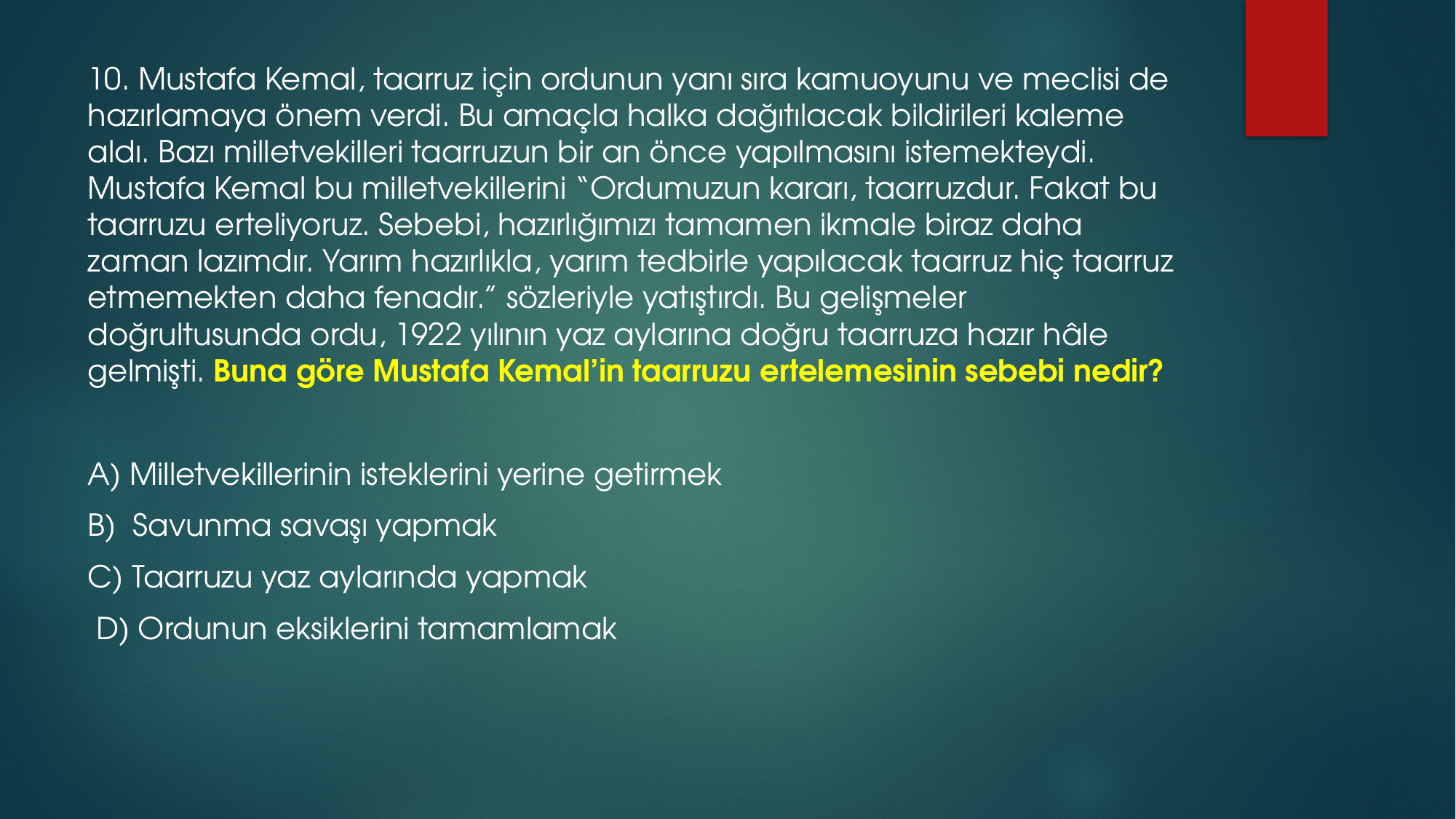

10. Mustafa Kemal, taarruz için ordunun yanı sıra kamuoyunu ve meclisi de hazırlamaya önem verdi. Bu amaçla halka dağıtılacak bildirileri kaleme aldı. Bazı milletvekilleri taarruzun bir an önce yapılmasını istemekteydi. Mustafa Kemal bu milletvekillerini “Ordumuzun kararı, taarruzdur. Fakat bu taarruzu erteliyoruz. Sebebi, hazırlığımızı tamamen ikmale biraz daha zaman lazımdır. Yarım hazırlıkla, yarım tedbirle yapılacak taarruz hiç taarruz etmemekten daha fenadır.” sözleriyle yatıştırdı. Bu gelişmeler doğrultusunda ordu, 1922 yılının yaz aylarına doğru taarruza hazır hâle gelmişti. Buna göre Mustafa Kemal’in taarruzu ertelemesinin sebebi nedir?

A) Milletvekillerinin isteklerini yerine getirmek
B)  Savunma savaşı yapmak
C) Taarruzu yaz aylarında yapmak
 D) Ordunun eksiklerini tamamlamak
#